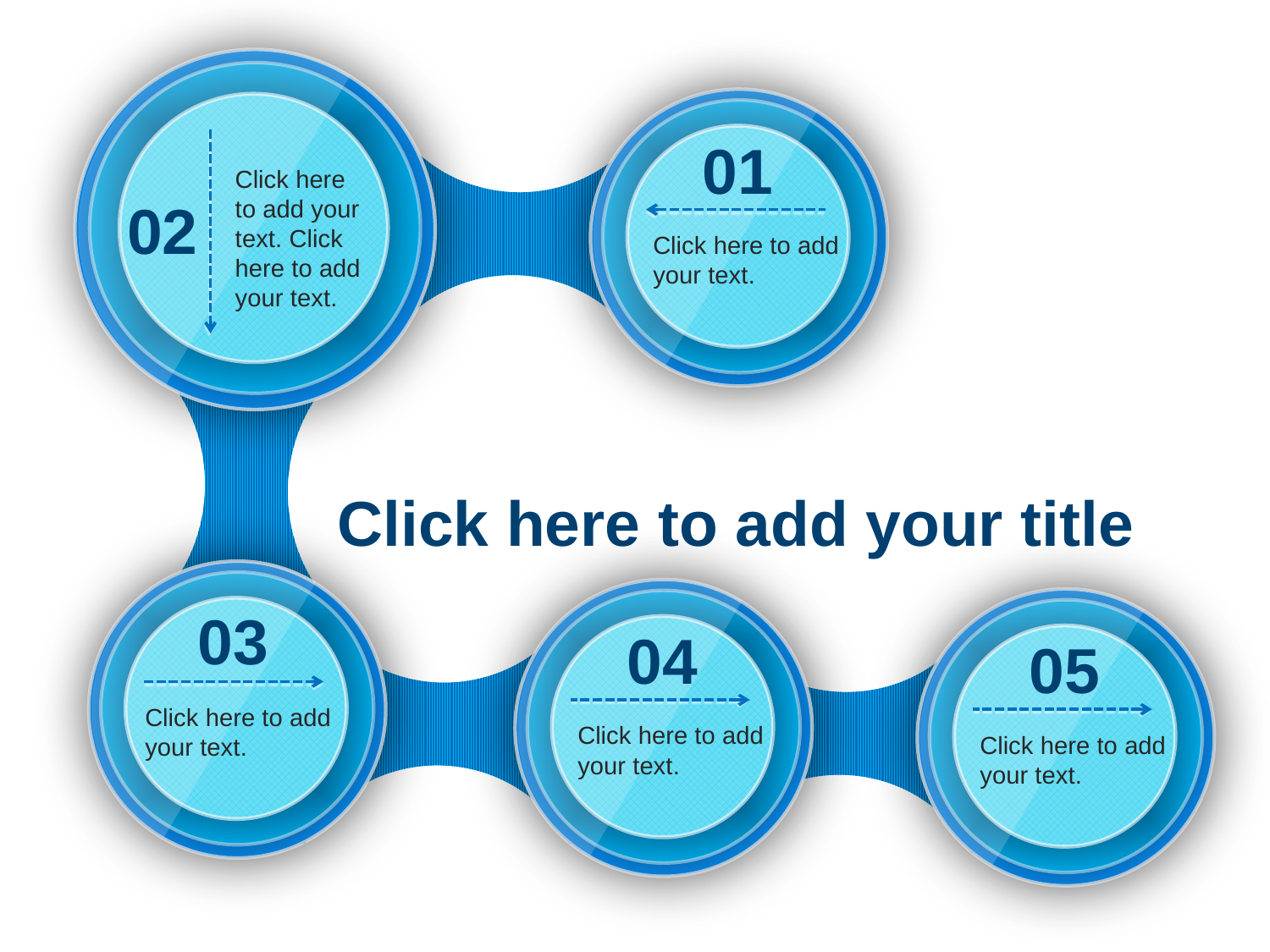

01
Click here to add your text. Click here to add your text.
02
Click here to add your text.

Click here to add your title

03

04

05
Click here to add your text.
Click here to add your text.
Click here to add your text.